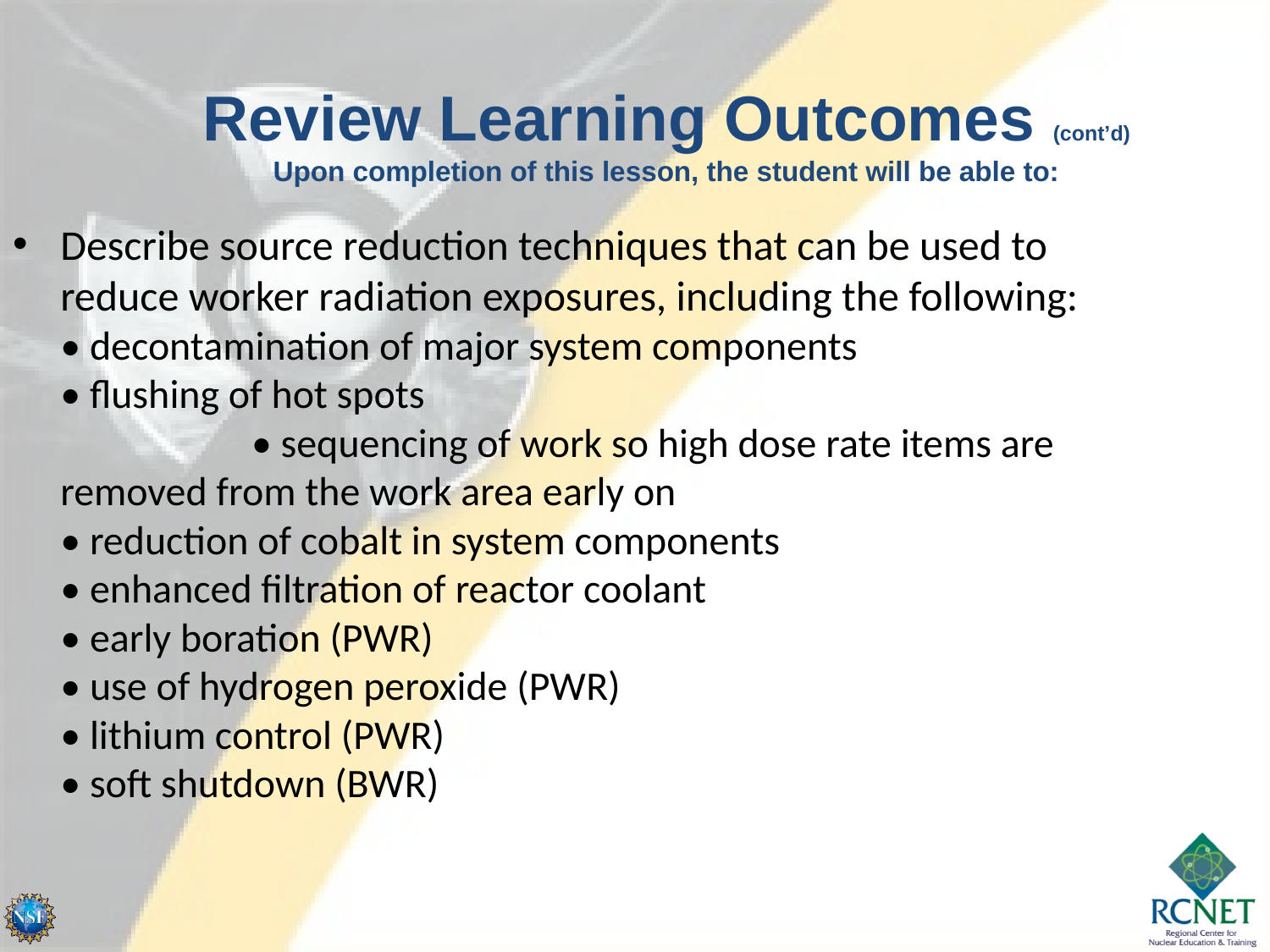

Review Learning Outcomes (cont’d)
Upon completion of this lesson, the student will be able to:
Describe source reduction techniques that can be used to reduce worker radiation exposures, including the following:
• decontamination of major system components
• flushing of hot spots                                                                                                   • sequencing of work so high dose rate items are removed from the work area early on
• reduction of cobalt in system components
• enhanced filtration of reactor coolant
• early boration (PWR)
• use of hydrogen peroxide (PWR)
• lithium control (PWR)
• soft shutdown (BWR)